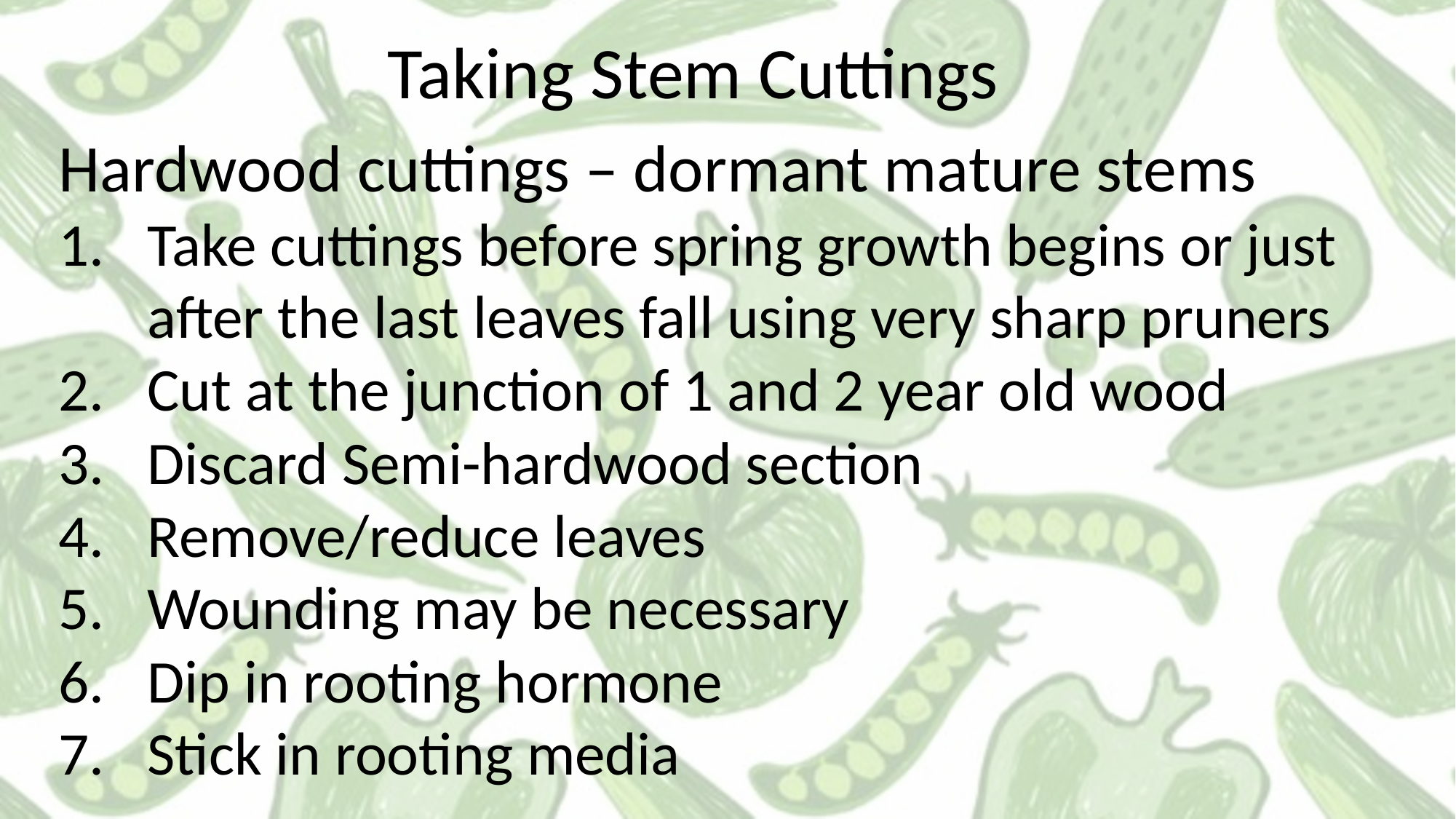

Taking Stem Cuttings
Hardwood cuttings – dormant mature stems
Take cuttings before spring growth begins or just after the last leaves fall using very sharp pruners
Cut at the junction of 1 and 2 year old wood
Discard Semi-hardwood section
Remove/reduce leaves
Wounding may be necessary
Dip in rooting hormone
Stick in rooting media